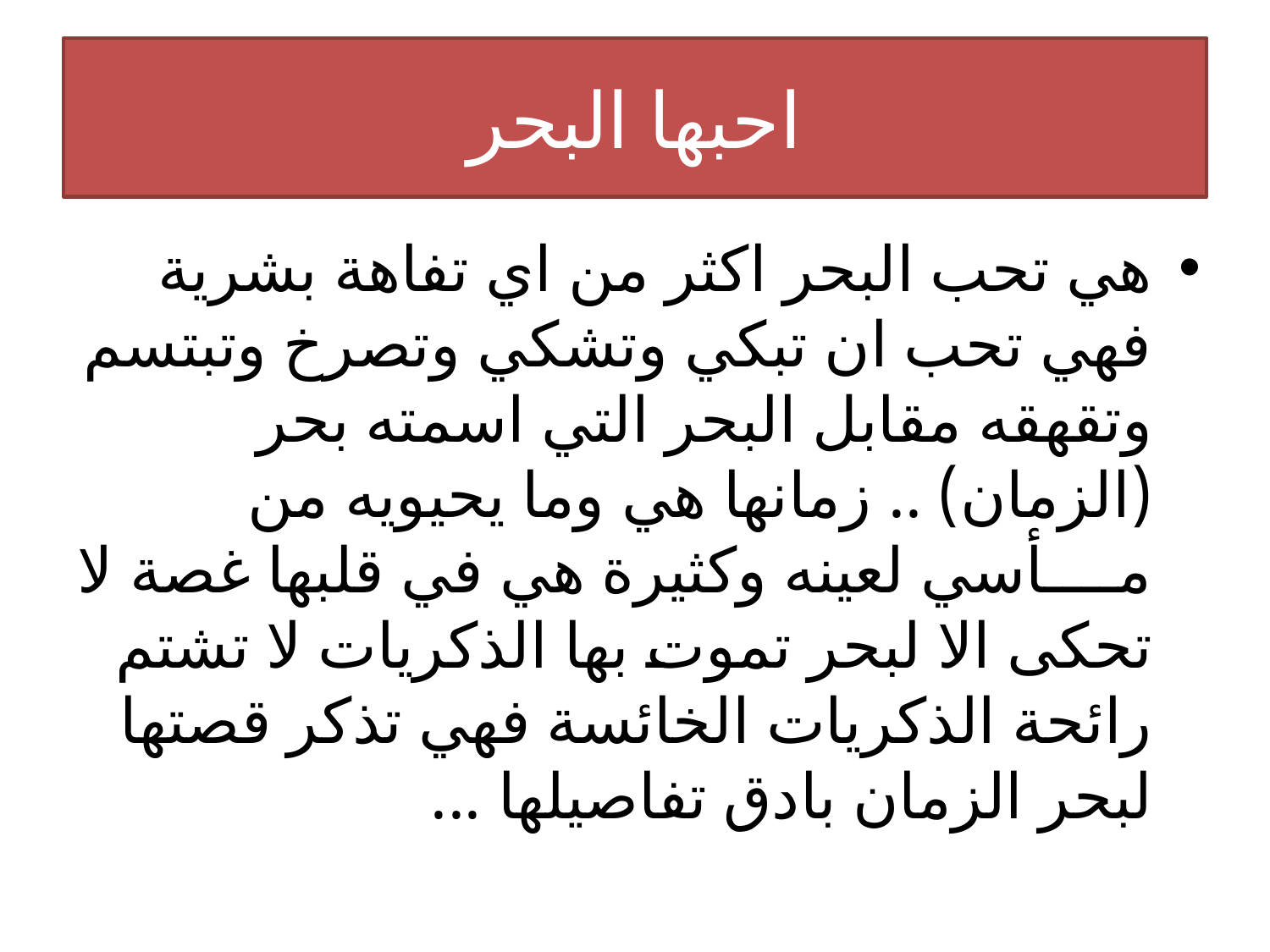

# احبها البحر
هي تحب البحر اكثر من اي تفاهة بشرية فهي تحب ان تبكي وتشكي وتصرخ وتبتسم وتقهقه مقابل البحر التي اسمته بحر (الزمان) .. زمانها هي وما يحيويه من مــــأسي لعينه وكثيرة هي في قلبها غصة لا تحكى الا لبحر تموت بها الذكريات لا تشتم رائحة الذكريات الخائسة فهي تذكر قصتها لبحر الزمان بادق تفاصيلها ...